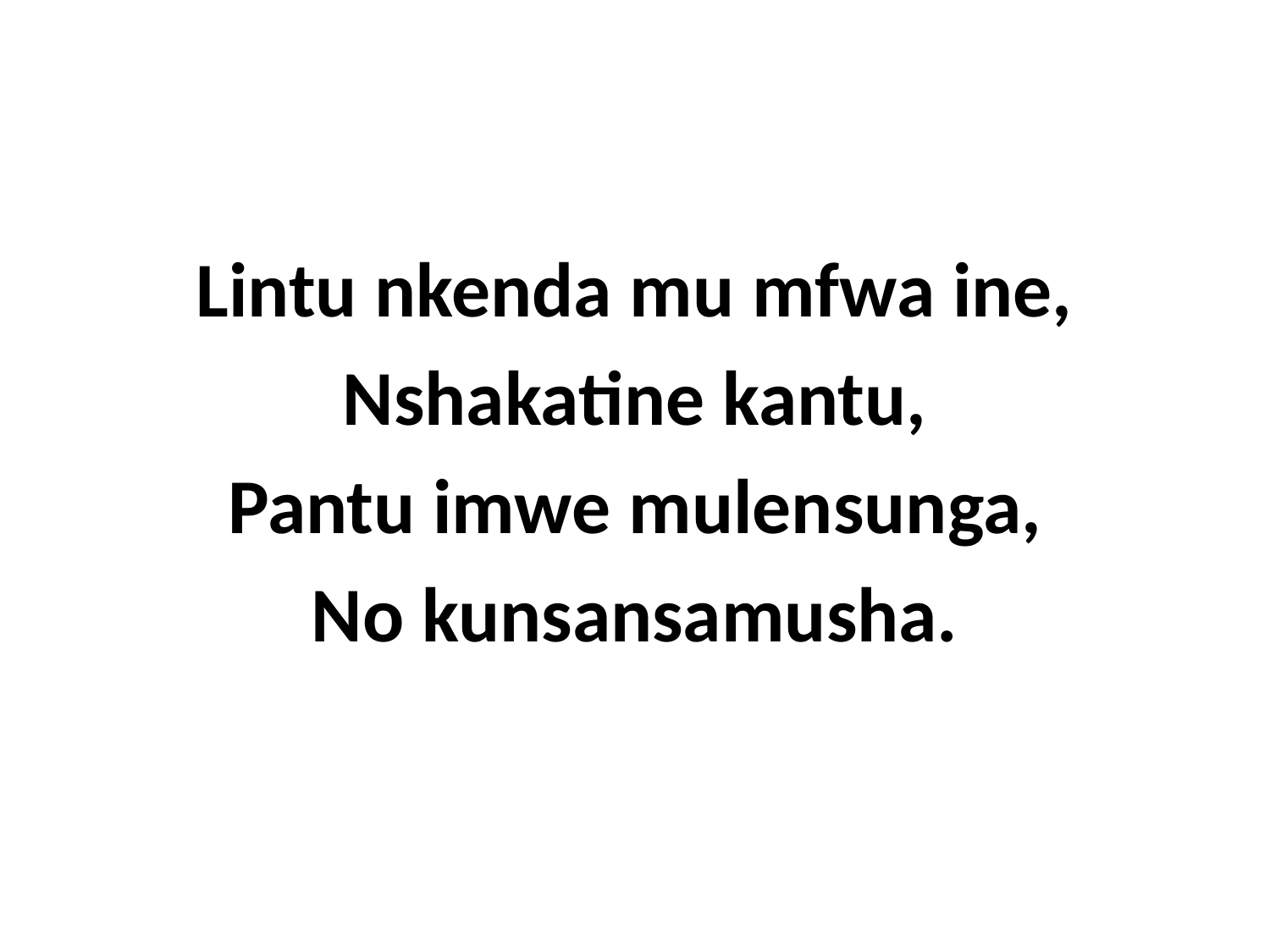

Lintu nkenda mu mfwa ine,
Nshakatine kantu,
Pantu imwe mulensunga,
No kunsansamusha.